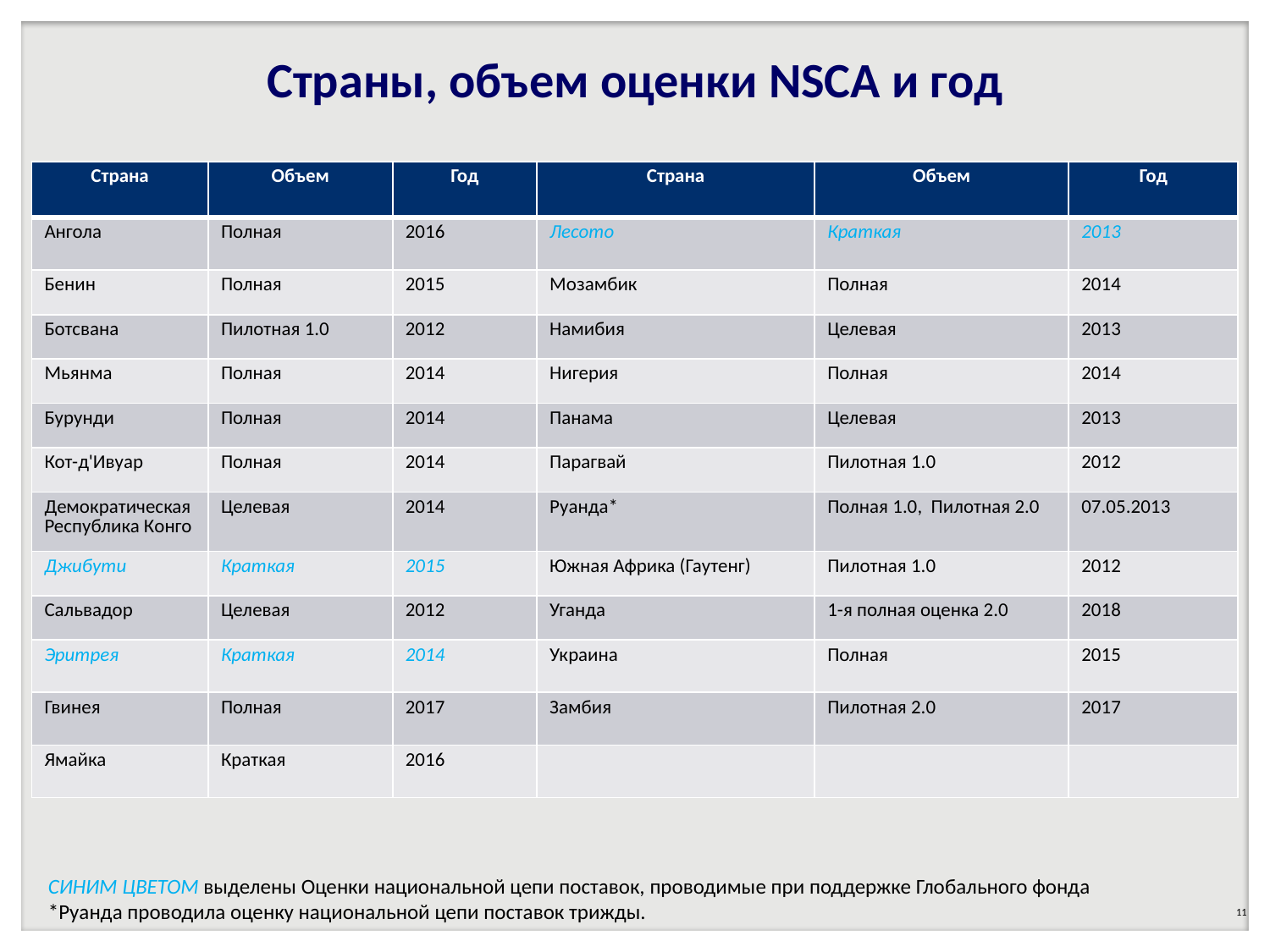

Страны, объем оценки NSCA и год
| Страна | Объем | Год | Страна | Объем | Год |
| --- | --- | --- | --- | --- | --- |
| Ангола | Полная | 2016 | Лесото | Краткая | 2013 |
| Бенин | Полная | 2015 | Мозамбик | Полная | 2014 |
| Ботсвана | Пилотная 1.0 | 2012 | Намибия | Целевая | 2013 |
| Мьянма | Полная | 2014 | Нигерия | Полная | 2014 |
| Бурунди | Полная | 2014 | Панама | Целевая | 2013 |
| Кот-д'Ивуар | Полная | 2014 | Парагвай | Пилотная 1.0 | 2012 |
| Демократическая Республика Конго | Целевая | 2014 | Руанда\* | Полная 1.0, Пилотная 2.0 | 07.05.2013 |
| Джибути | Краткая | 2015 | Южная Африка (Гаутенг) | Пилотная 1.0 | 2012 |
| Сальвадор | Целевая | 2012 | Уганда | 1-я полная оценка 2.0 | 2018 |
| Эритрея | Краткая | 2014 | Украина | Полная | 2015 |
| Гвинея | Полная | 2017 | Замбия | Пилотная 2.0 | 2017 |
| Ямайка | Краткая | 2016 |  |  |  |
СИНИМ ЦВЕТОМ выделены Оценки национальной цепи поставок, проводимые при поддержке Глобального фонда
*Руанда проводила оценку национальной цепи поставок трижды.